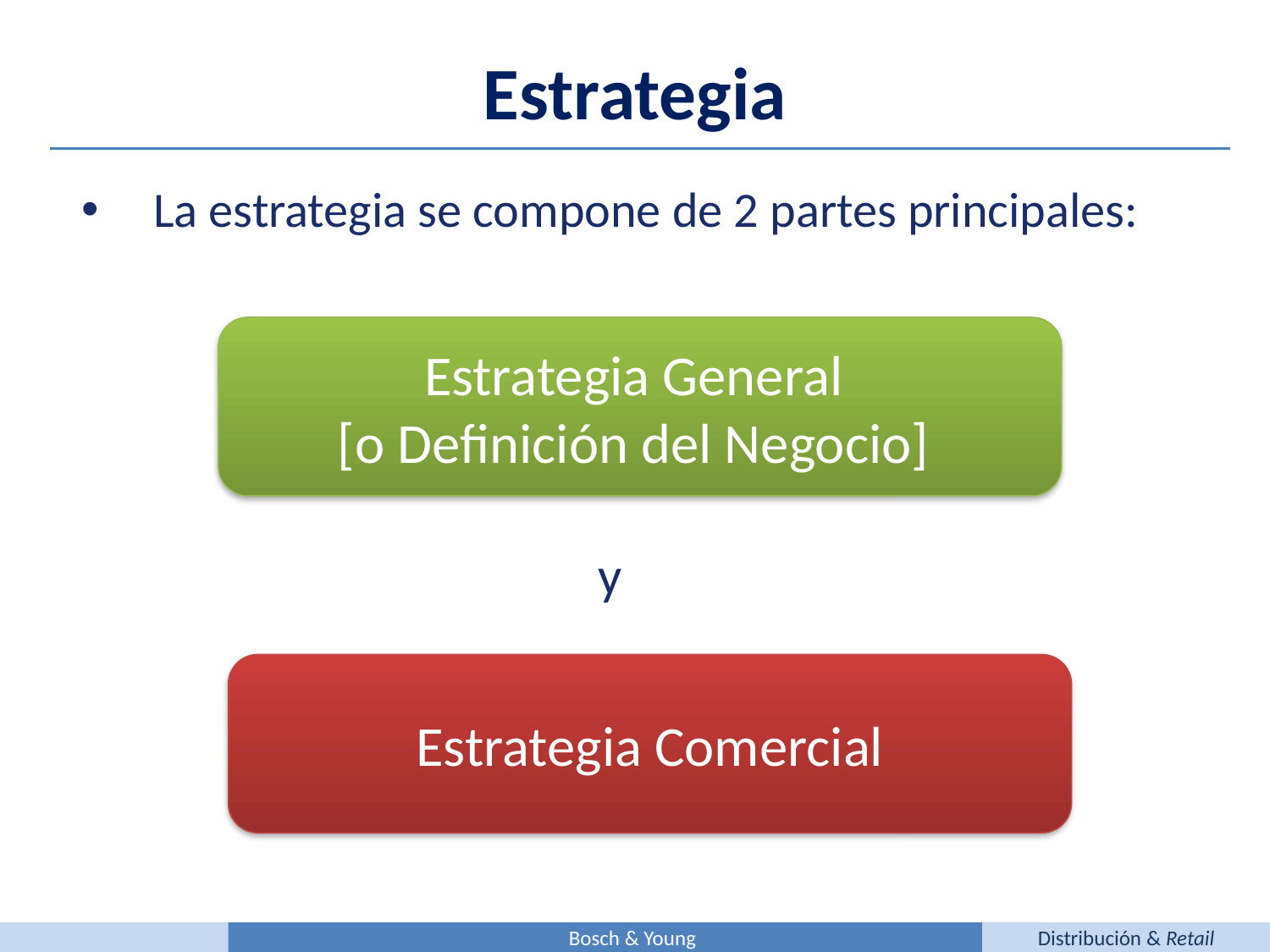

Estrategia
La estrategia se compone de 2 partes principales:
Estrategia General
[o Definición del Negocio]
y
Estrategia Comercial

Bosch & Young
Distribución & Retail